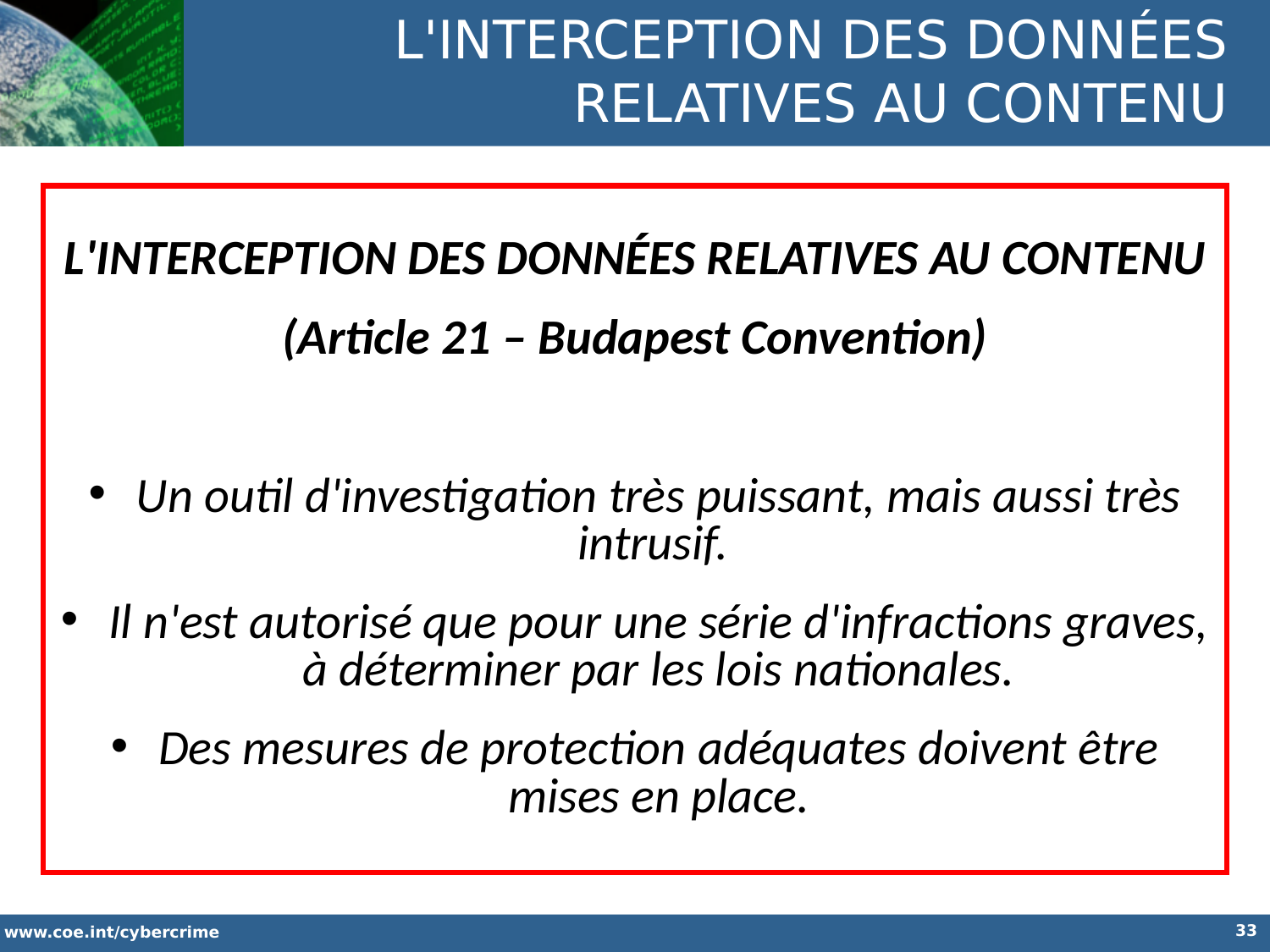

L'INTERCEPTION DES DONNÉES RELATIVES AU CONTENU
L'INTERCEPTION DES DONNÉES RELATIVES AU CONTENU
(Article 21 – Budapest Convention)

Un outil d'investigation très puissant, mais aussi très intrusif.
Il n'est autorisé que pour une série d'infractions graves, à déterminer par les lois nationales.
Des mesures de protection adéquates doivent être mises en place.